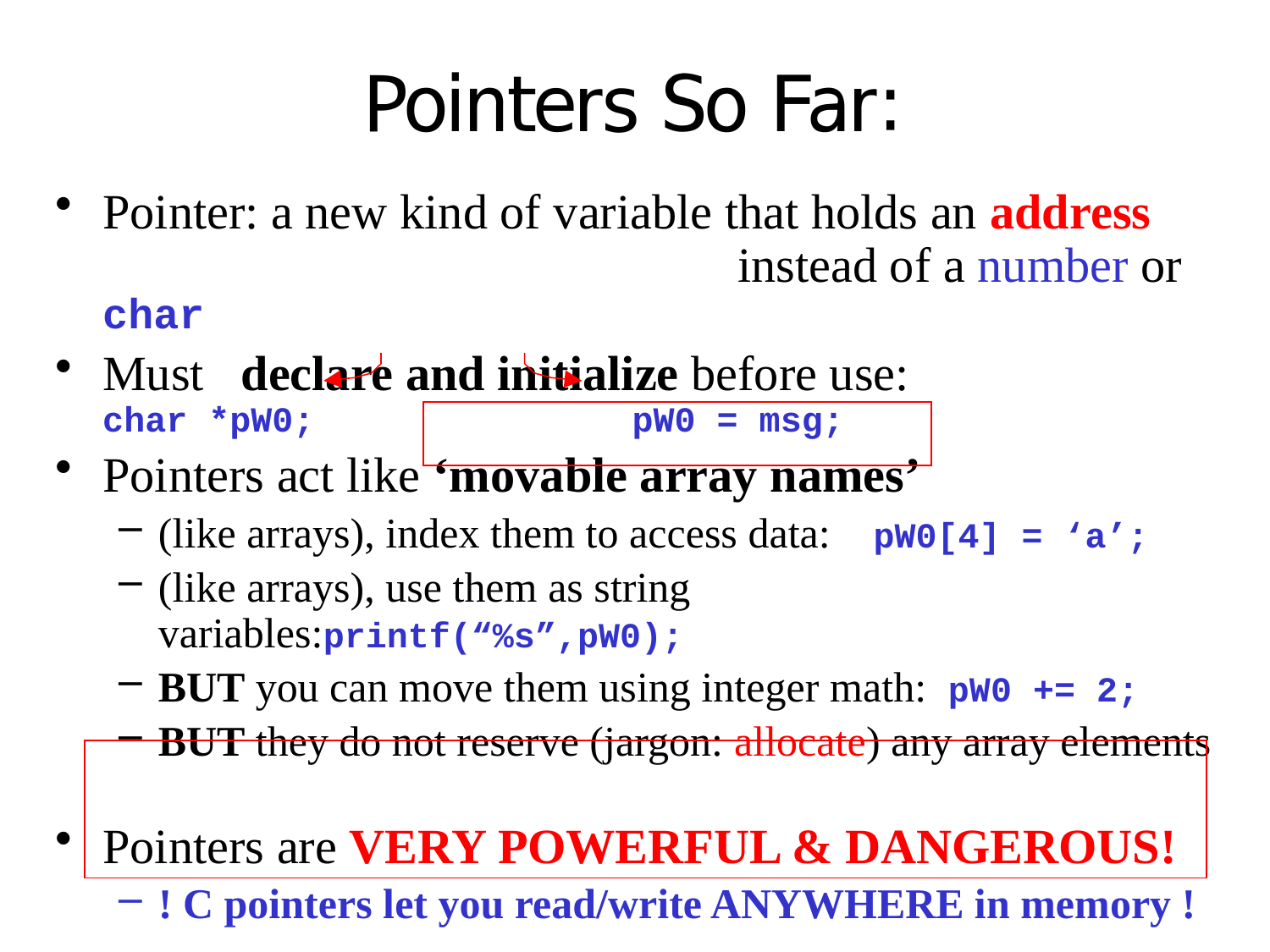

# Pointers So Far:
Pointer: a new kind of variable that holds an address 					instead of a number or char
Must   declare and initialize before use:
char *pW0;               pW0 = msg;
Pointers act like ‘movable array names’
(like arrays), index them to access data:    pW0[4] = ‘a’;
(like arrays), use them as string variables:printf(“%s”,pW0);
BUT you can move them using integer math:  pW0 += 2;
BUT they do not reserve (jargon: allocate) any array elements
Pointers are VERY POWERFUL & DANGEROUS!
! C pointers let you read/write ANYWHERE in memory !